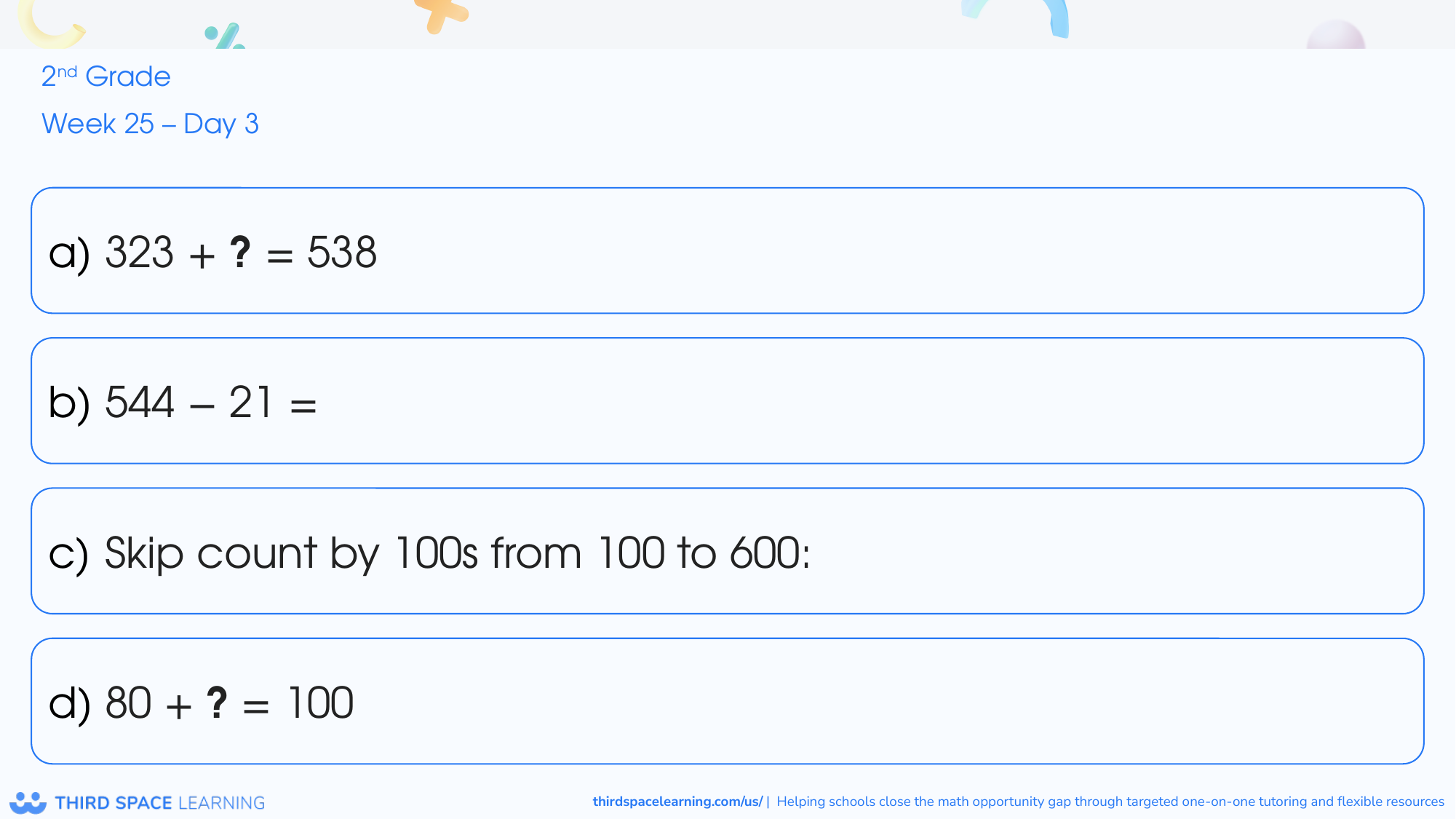

2nd Grade
Week 25 – Day 3
323 + ? = 538
544 − 21 =
Skip count by 100s from 100 to 600:
80 + ? = 100